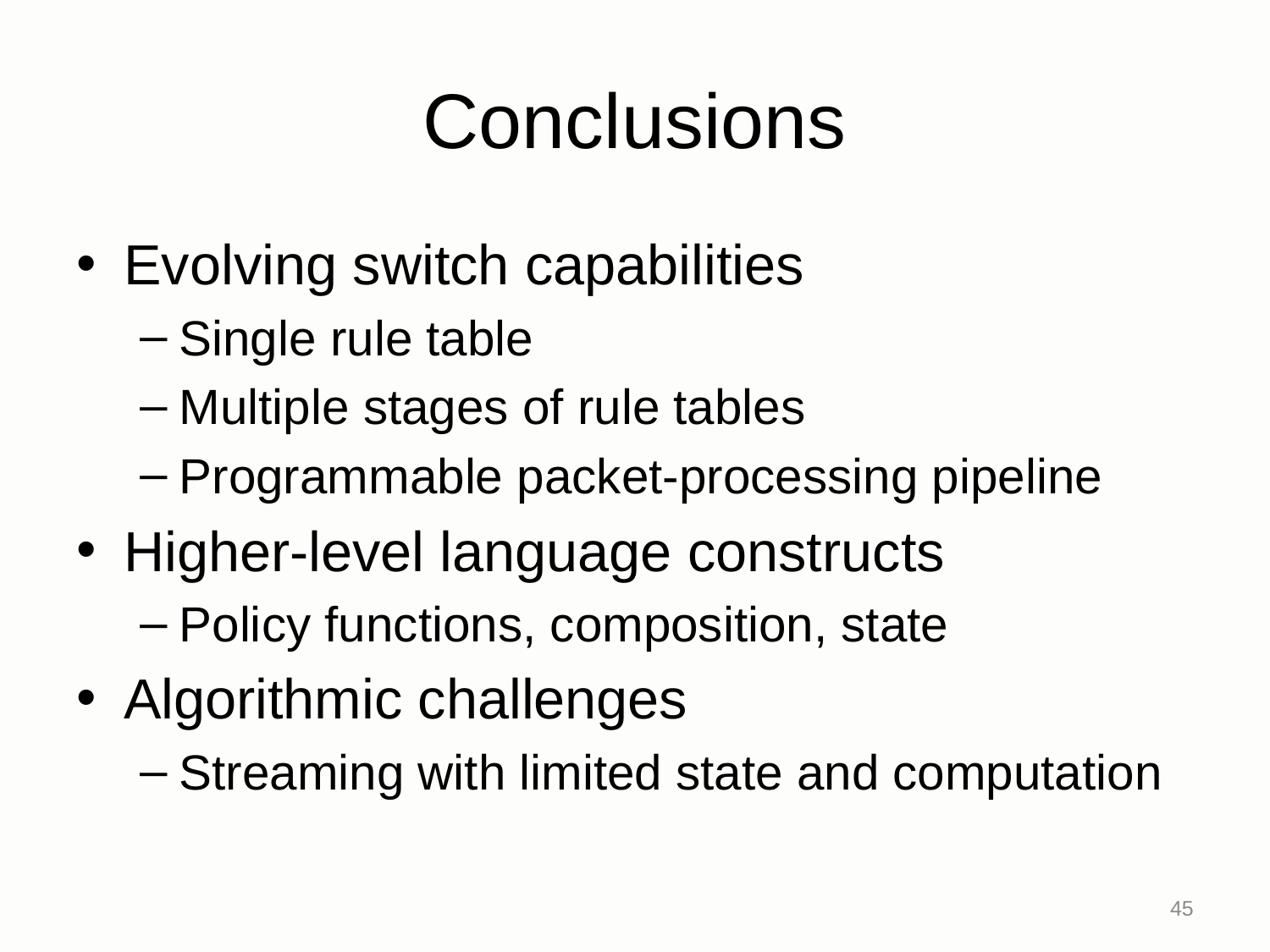

# Conclusions
Evolving switch capabilities
Single rule table
Multiple stages of rule tables
Programmable packet-processing pipeline
Higher-level language constructs
Policy functions, composition, state
Algorithmic challenges
Streaming with limited state and computation
45